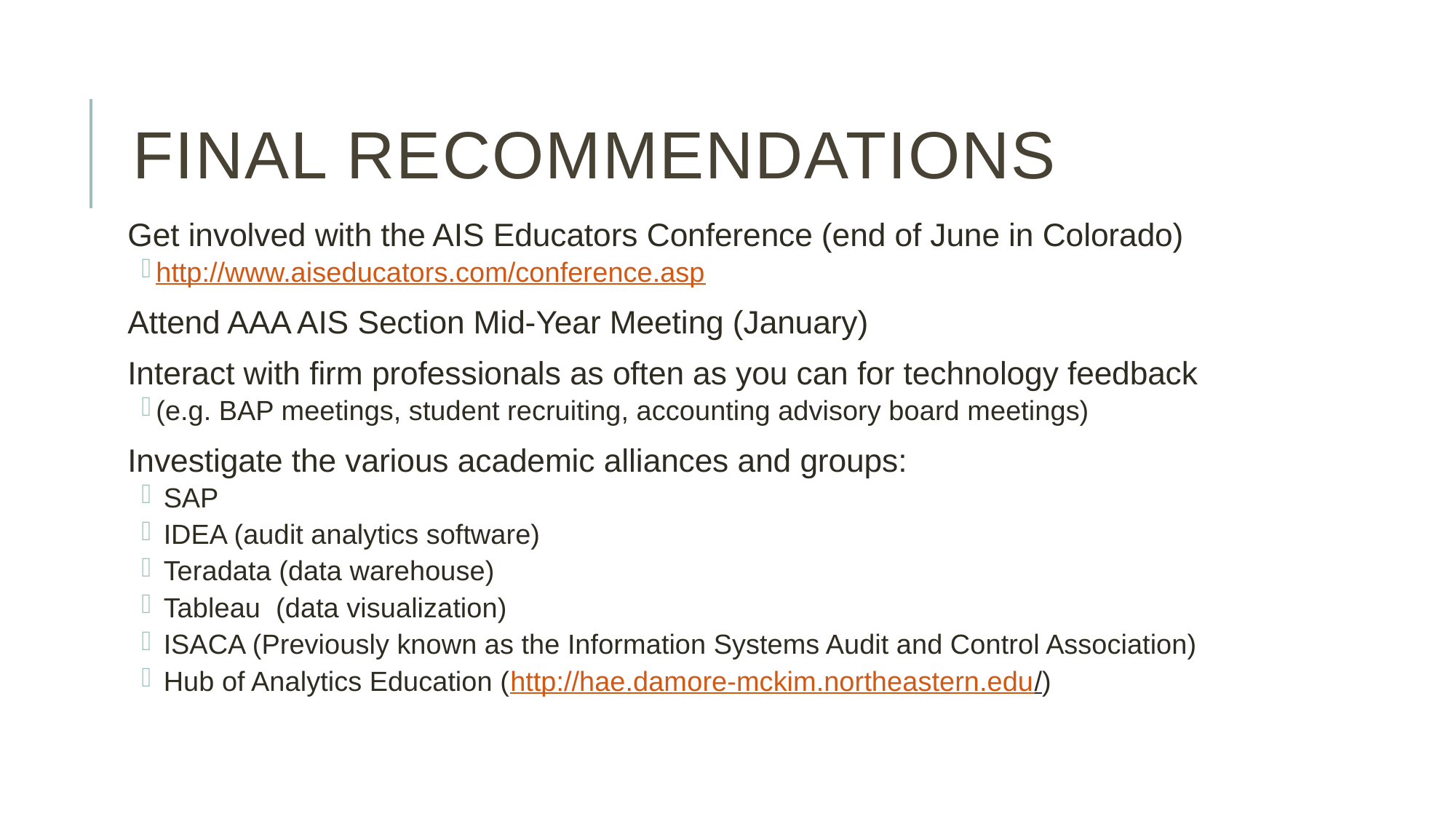

# Final Recommendations
Get involved with the AIS Educators Conference (end of June in Colorado)
http://www.aiseducators.com/conference.asp
Attend AAA AIS Section Mid-Year Meeting (January)
Interact with firm professionals as often as you can for technology feedback
(e.g. BAP meetings, student recruiting, accounting advisory board meetings)
Investigate the various academic alliances and groups:
 SAP
 IDEA (audit analytics software)
 Teradata (data warehouse)
 Tableau  (data visualization)
 ISACA (Previously known as the Information Systems Audit and Control Association)
 Hub of Analytics Education (http://hae.damore-mckim.northeastern.edu/)